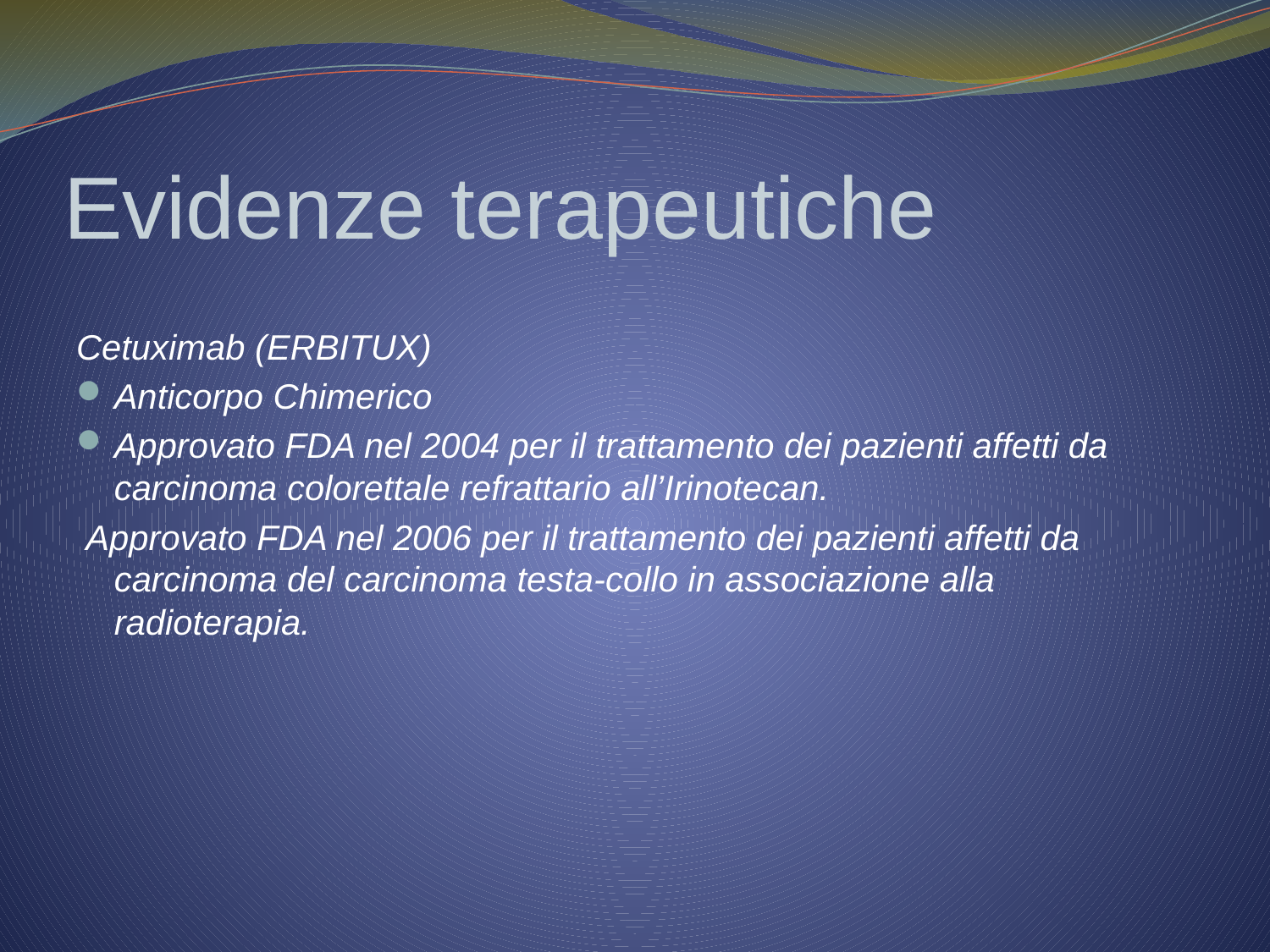

# Evidenze terapeutiche

Cetuximab (ERBITUX)
Anticorpo Chimerico
Approvato FDA nel 2004 per il trattamento dei pazienti affetti da carcinoma colorettale refrattario all’Irinotecan.
 Approvato FDA nel 2006 per il trattamento dei pazienti affetti da carcinoma del carcinoma testa-collo in associazione alla radioterapia.